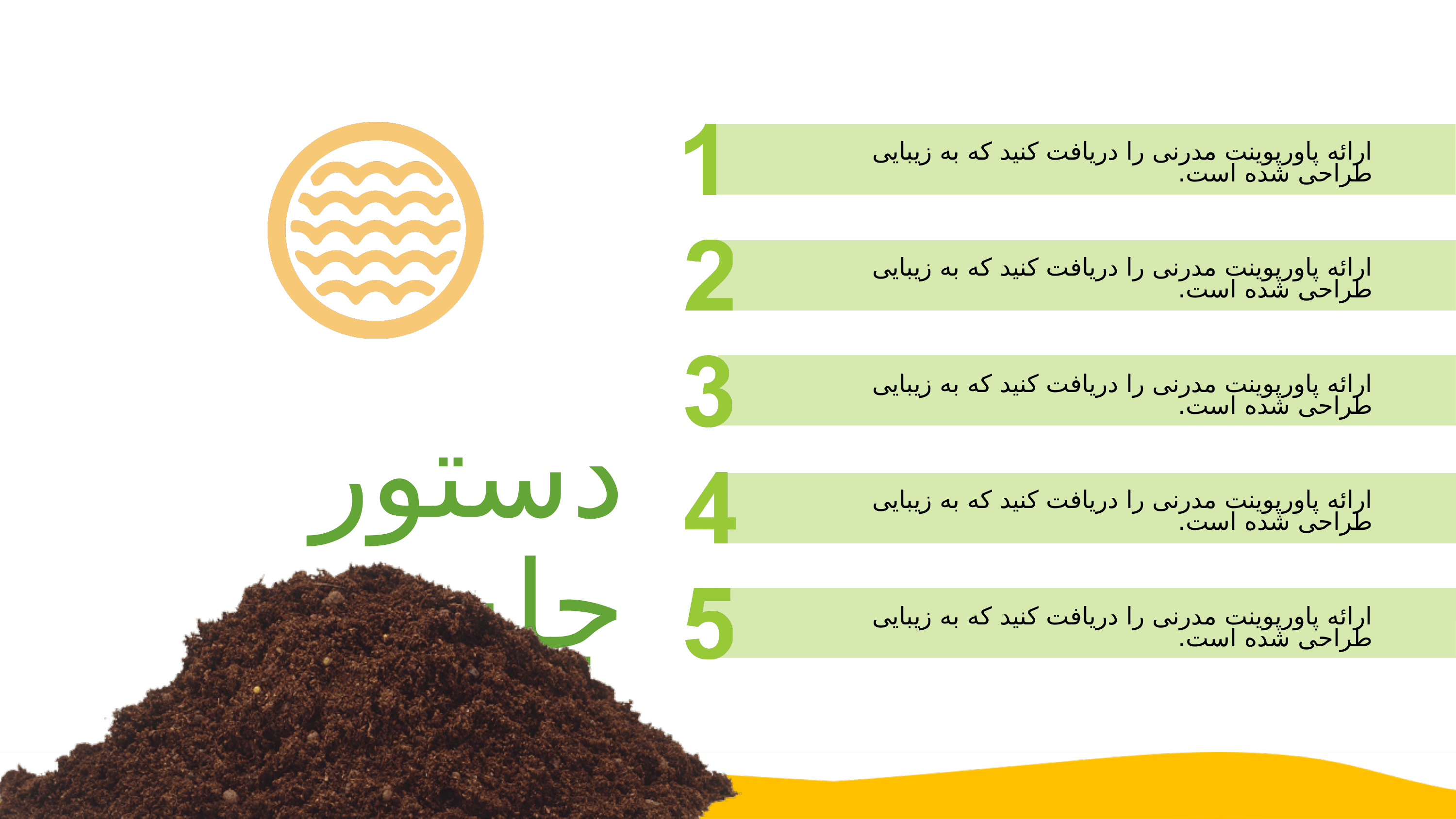

ارائه پاورپوینت مدرنی را دریافت کنید که به زیبایی طراحی شده است.

ارائه پاورپوینت مدرنی را دریافت کنید که به زیبایی طراحی شده است.

ارائه پاورپوینت مدرنی را دریافت کنید که به زیبایی طراحی شده است.
دستور جلسه

ارائه پاورپوینت مدرنی را دریافت کنید که به زیبایی طراحی شده است.

ارائه پاورپوینت مدرنی را دریافت کنید که به زیبایی طراحی شده است.